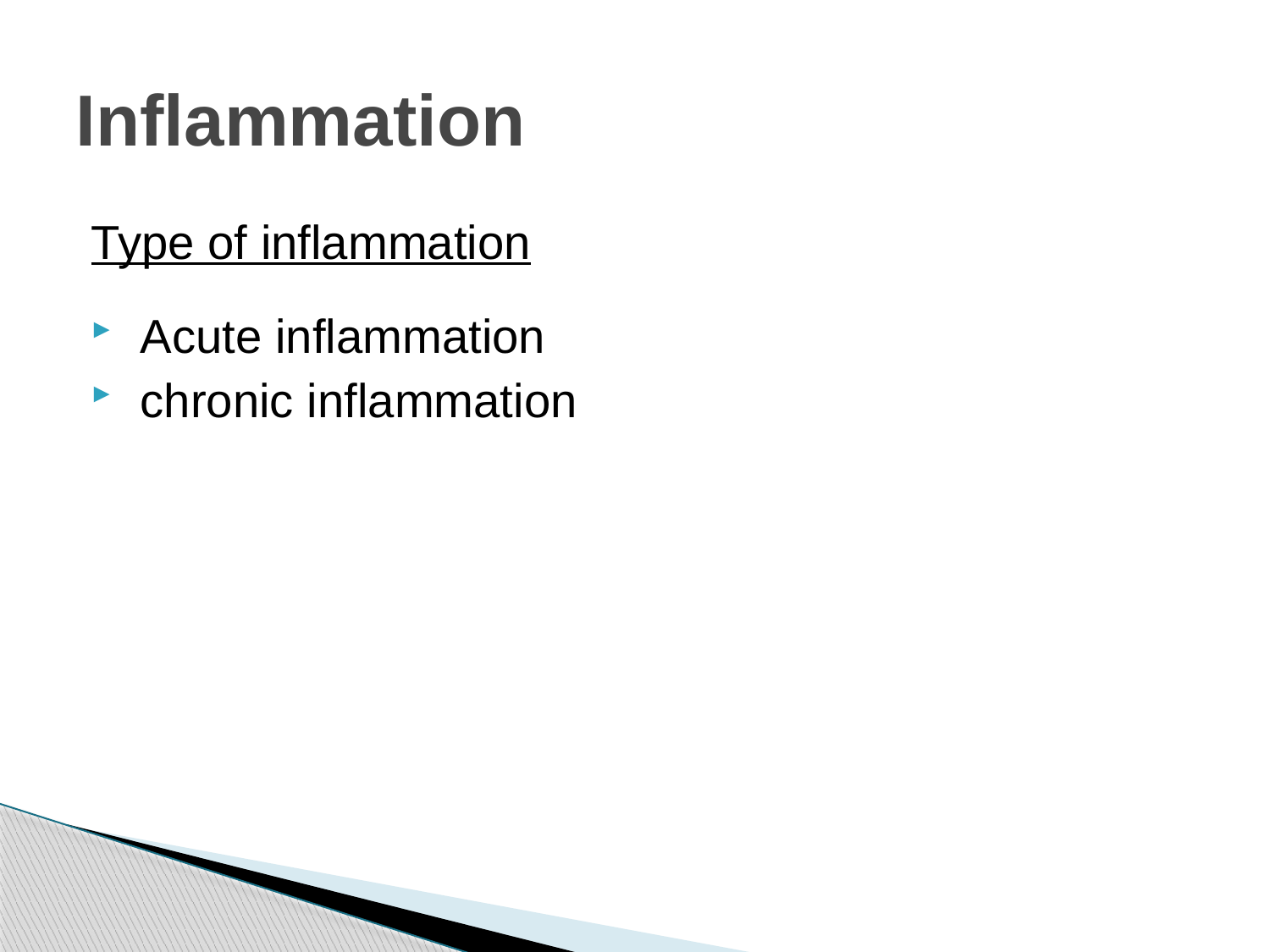

# Inflammation
Type of inflammation
 Acute inflammation
 chronic inflammation